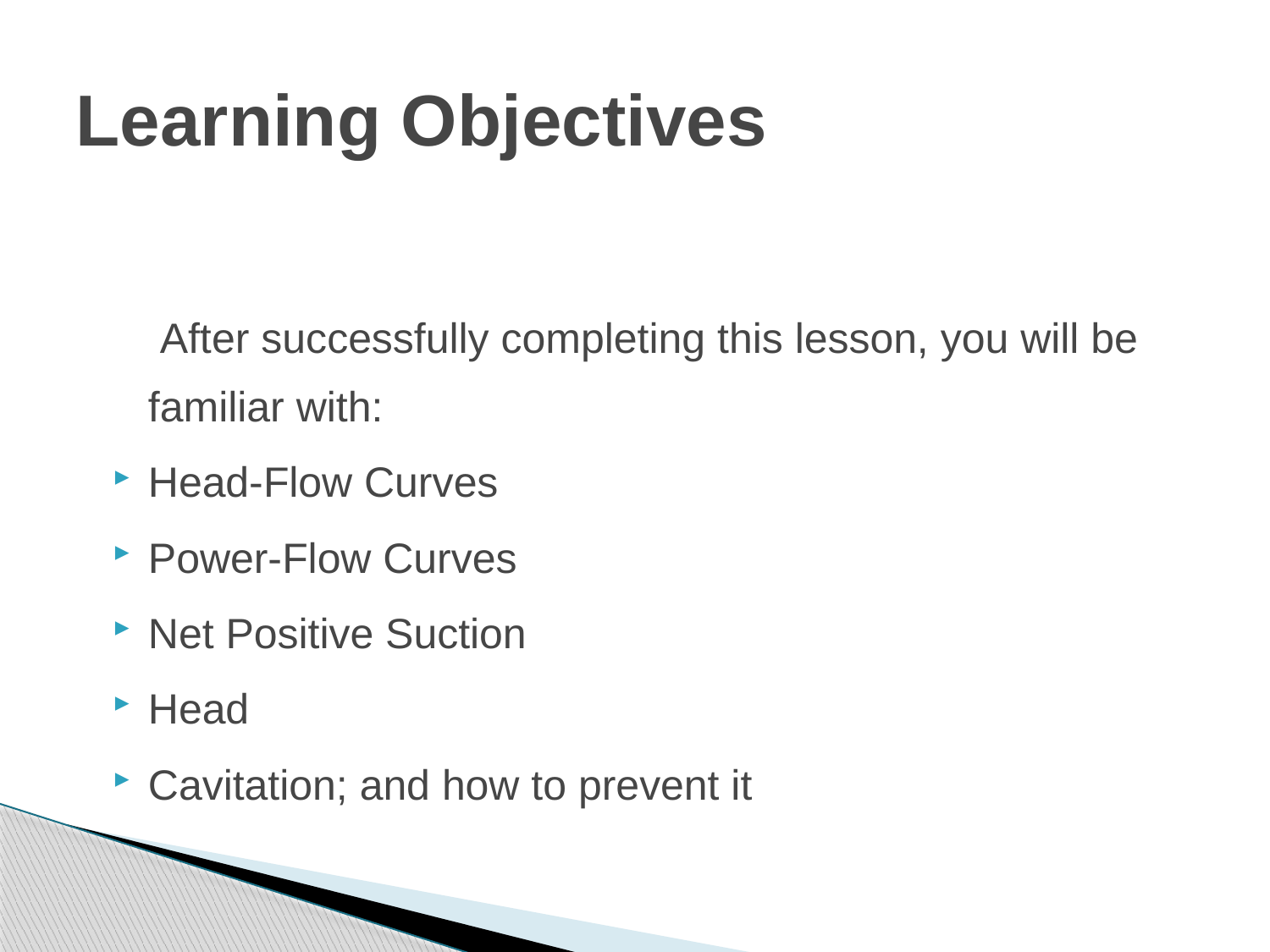

# Learning Objectives
    After successfully completing this lesson, you will be familiar with:
Head-Flow Curves
Power-Flow Curves
Net Positive Suction
Head
Cavitation; and how to prevent it